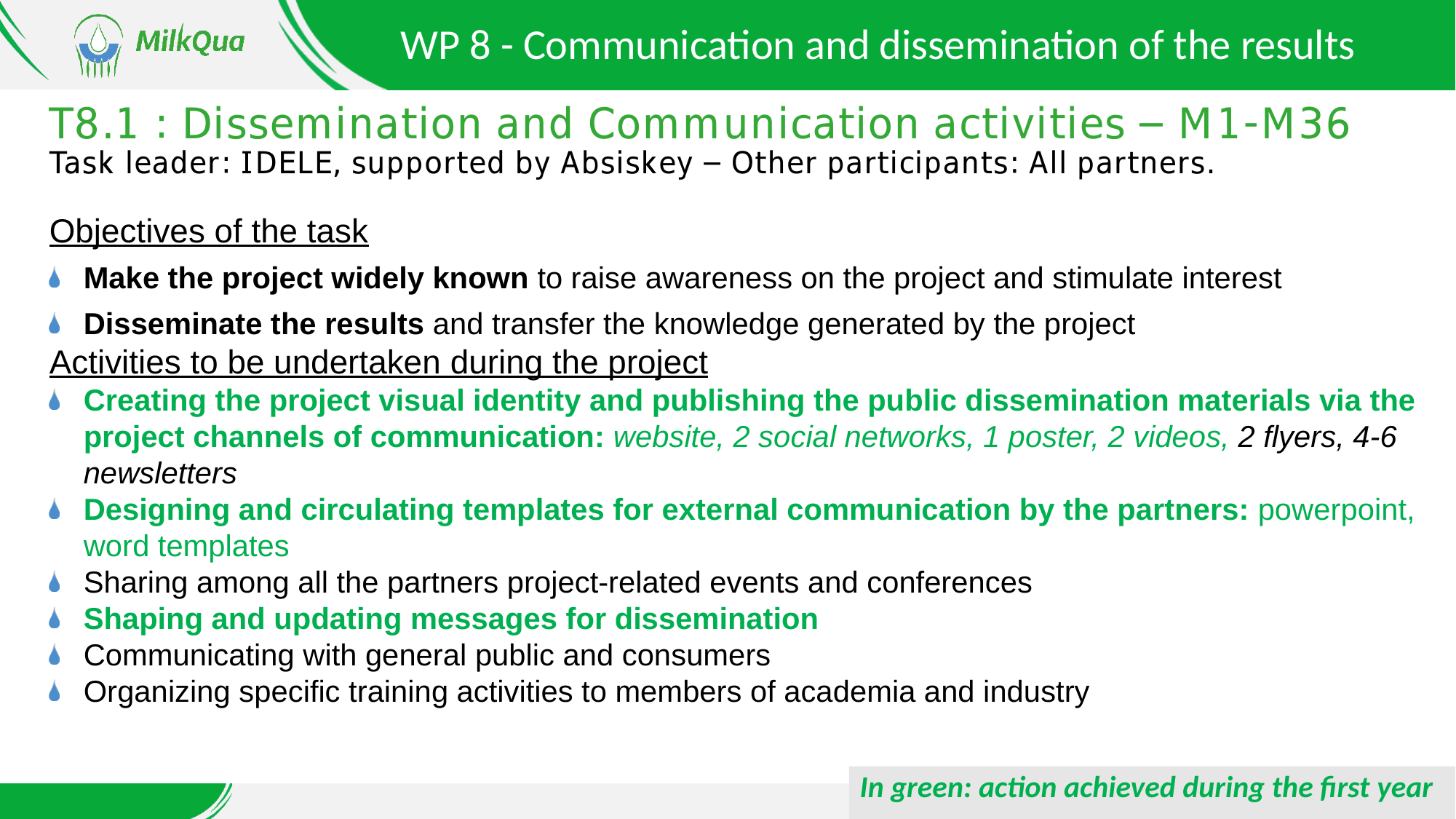

WP 8 - Communication and dissemination of the results
# T8.1 : Dissemination and Communication activities – M1-M36 Task leader: IDELE, supported by Absiskey – Other participants: All partners.
Objectives of the task
Make the project widely known to raise awareness on the project and stimulate interest
Disseminate the results and transfer the knowledge generated by the project
Activities to be undertaken during the project
Creating the project visual identity and publishing the public dissemination materials via the project channels of communication: website, 2 social networks, 1 poster, 2 videos, 2 flyers, 4-6 newsletters
Designing and circulating templates for external communication by the partners: powerpoint, word templates
Sharing among all the partners project-related events and conferences
Shaping and updating messages for dissemination
Communicating with general public and consumers
Organizing specific training activities to members of academia and industry
In green: action achieved during the first year